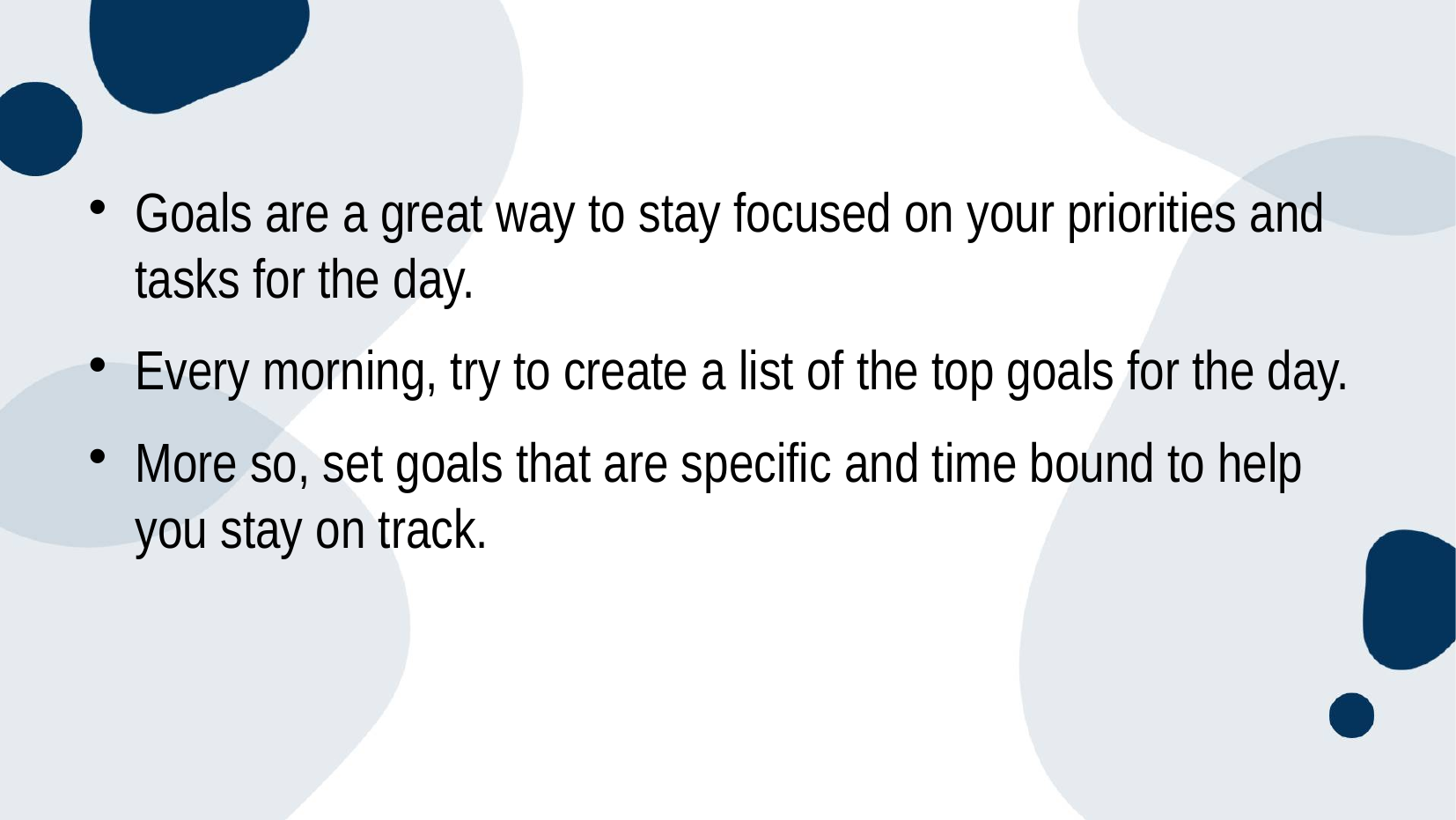

Goals are a great way to stay focused on your priorities and tasks for the day.
Every morning, try to create a list of the top goals for the day.
More so, set goals that are specific and time bound to help you stay on track.